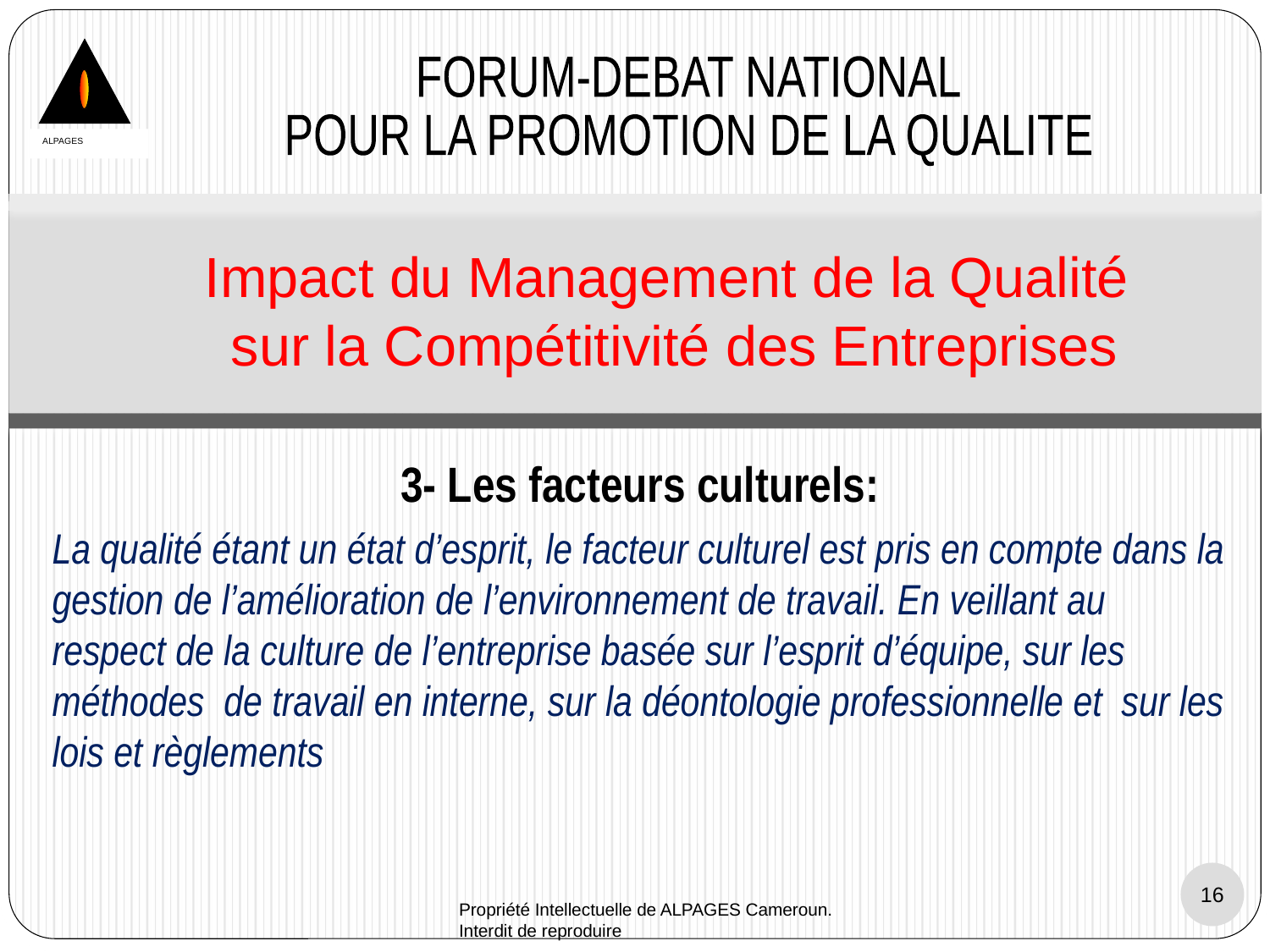

FORUM-DEBAT NATIONAL
POUR LA PROMOTION DE LA QUALITE

ALPAGES
# Impact du Management de la Qualité sur la Compétitivité des Entreprises
3- Les facteurs culturels:
La qualité étant un état d’esprit, le facteur culturel est pris en compte dans la gestion de l’amélioration de l’environnement de travail. En veillant au respect de la culture de l’entreprise basée sur l’esprit d’équipe, sur les méthodes  de travail en interne, sur la déontologie professionnelle et  sur les lois et règlements
16
Propriété Intellectuelle de ALPAGES Cameroun. Interdit de reproduire